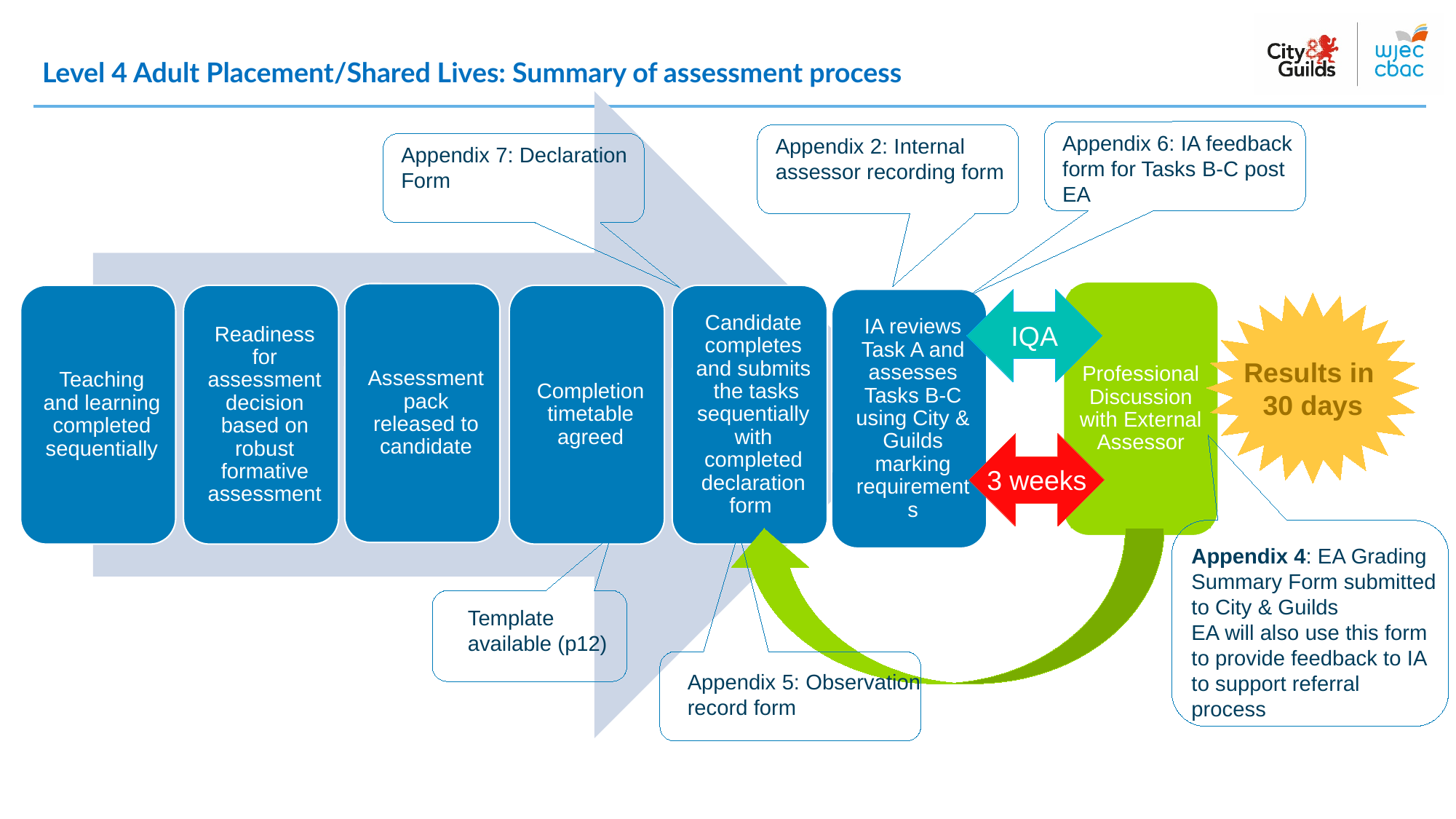

Level 4 Adult Placement/Shared Lives: Summary of assessment process
Teaching and learning completed sequentially
Readiness for assessment decision based on robust formative assessment
Assessment pack released to candidate
Completion timetable agreed
Candidate completes and submits  the tasks sequentially with completed declaration form
IA reviews Task A and assesses Tasks B-C using City & Guilds marking requirements

Appendix 6: IA feedback form for Tasks B-C post EA

Appendix 2: Internal assessor recording form

Appendix 7: Declaration Form

Professional Discussion with External Assessor
IQA
Results in
30 days

3 weeks

Appendix 4: EA Grading Summary Form submitted to City & Guilds
EA will also use this form to provide feedback to IA to support referral process

Template available (p12)

Appendix 5: Observation record form